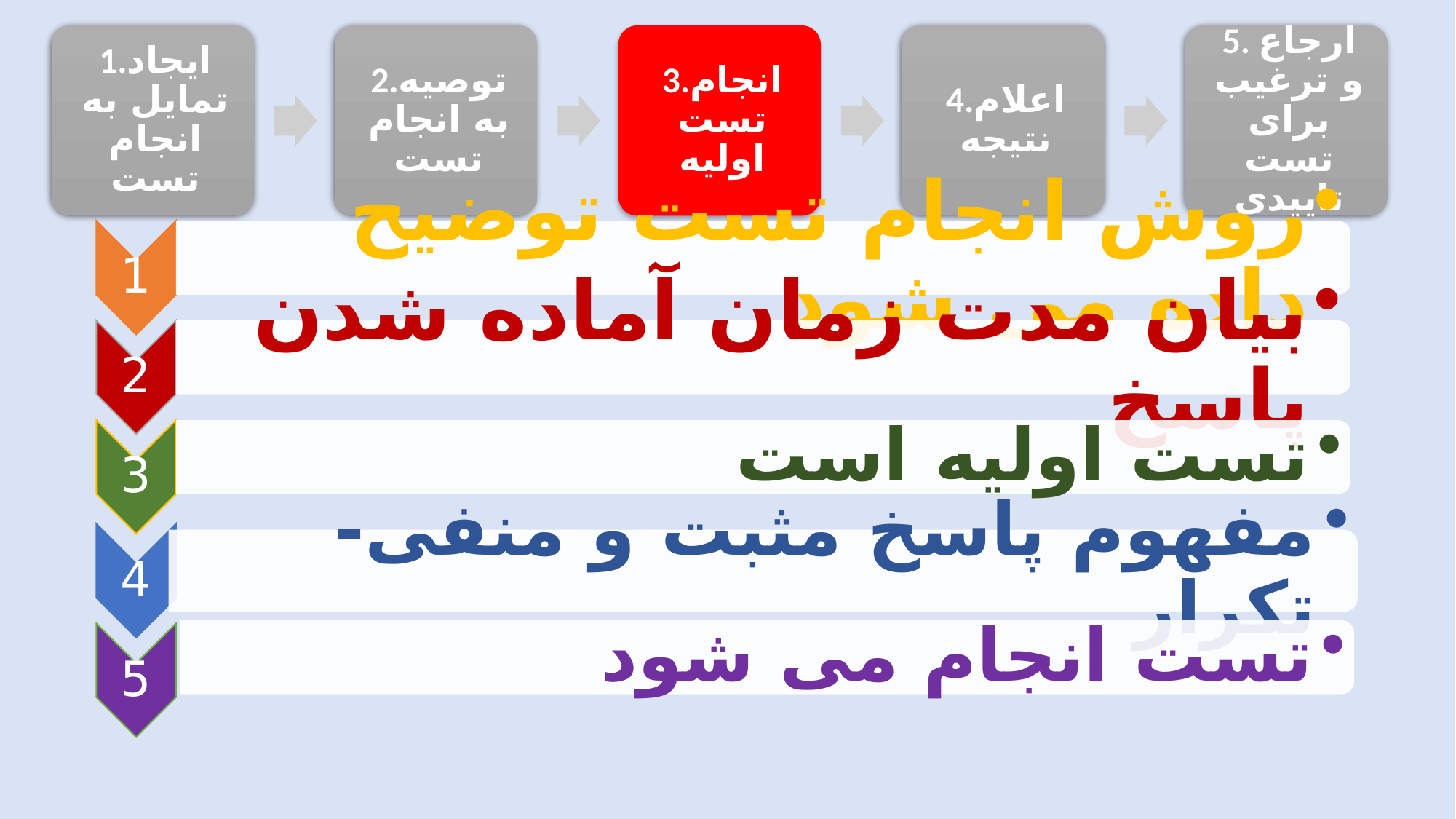

1.ایجاد تمایل به انجام تست

2.توصیه به انجام تست

3.انجام تست اولیه

4.اعلام نتیجه

5. ارجاع و ترغیب برای تست تاییدی
1
روش انجام تست توضیح داده می شود
2
بیان مدت زمان آماده شدن پاسخ
3
تست اولیه است
4
مفهوم پاسخ مثبت و منفی-تکرار
5
تست انجام می شود